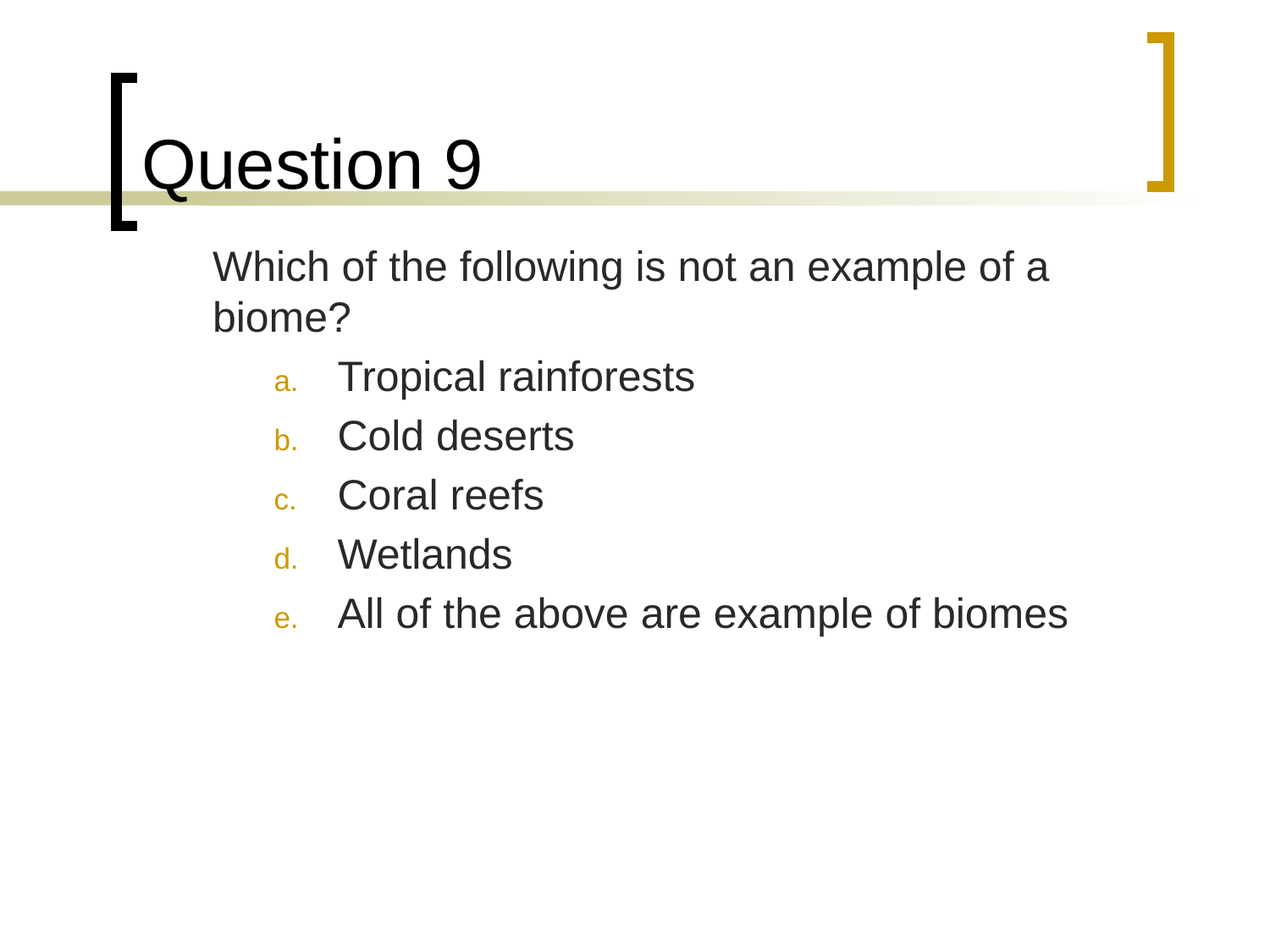

# Question 9
	Which of the following is not an example of a biome?
Tropical rainforests
Cold deserts
Coral reefs
Wetlands
All of the above are example of biomes